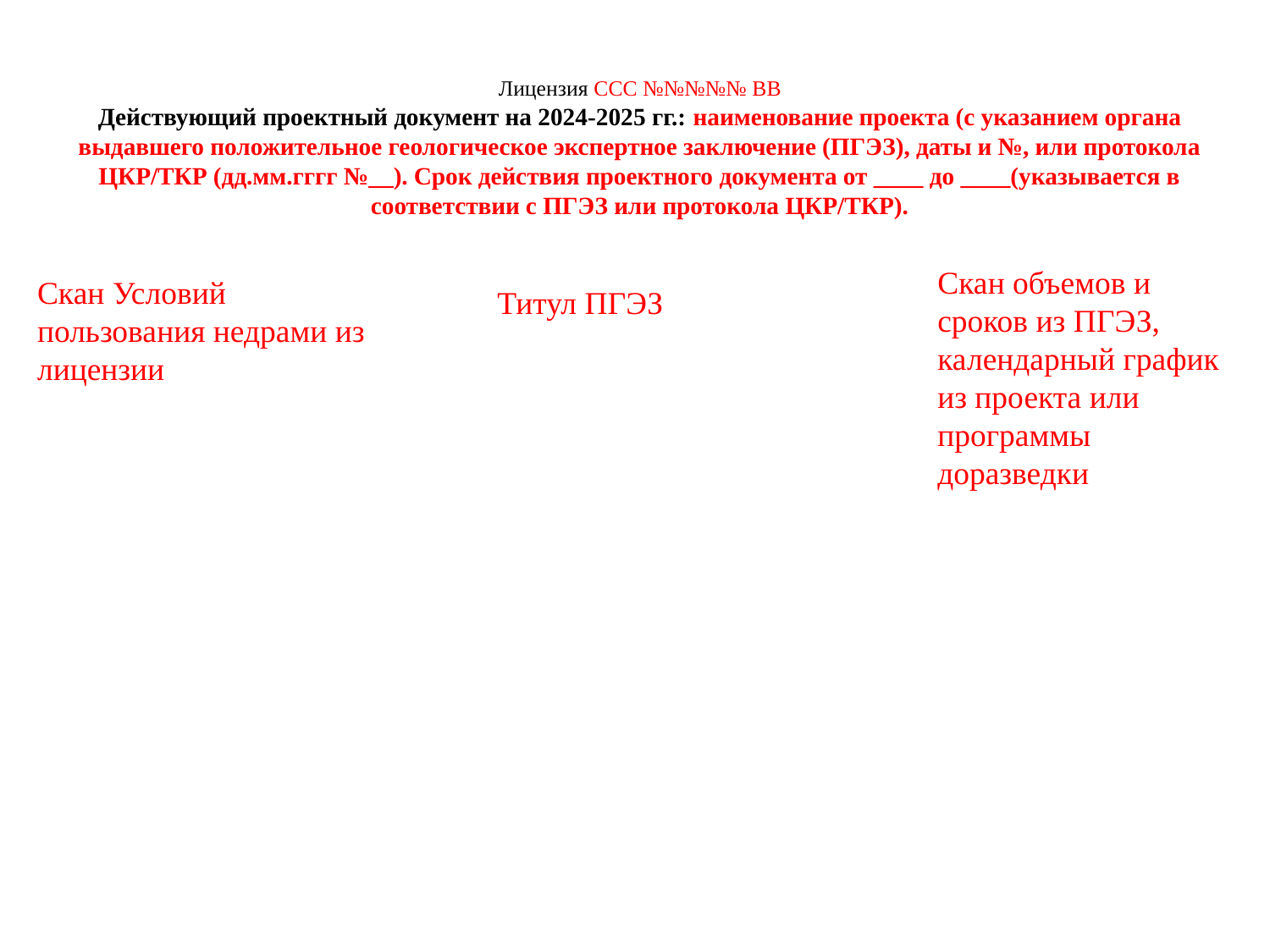

# Лицензия ССС №№№№№ ВВ Действующий проектный документ на 2024-2025 гг.: наименование проекта (с указанием органа выдавшего положительное геологическое экспертное заключение (ПГЭЗ), даты и №, или протокола ЦКР/ТКР (дд.мм.гггг №__). Срок действия проектного документа от ____ до ____(указывается в соответствии с ПГЭЗ или протокола ЦКР/ТКР).
Скан объемов и сроков из ПГЭЗ, календарный график из проекта или программы доразведки
Скан Условий пользования недрами из лицензии
Титул ПГЭЗ